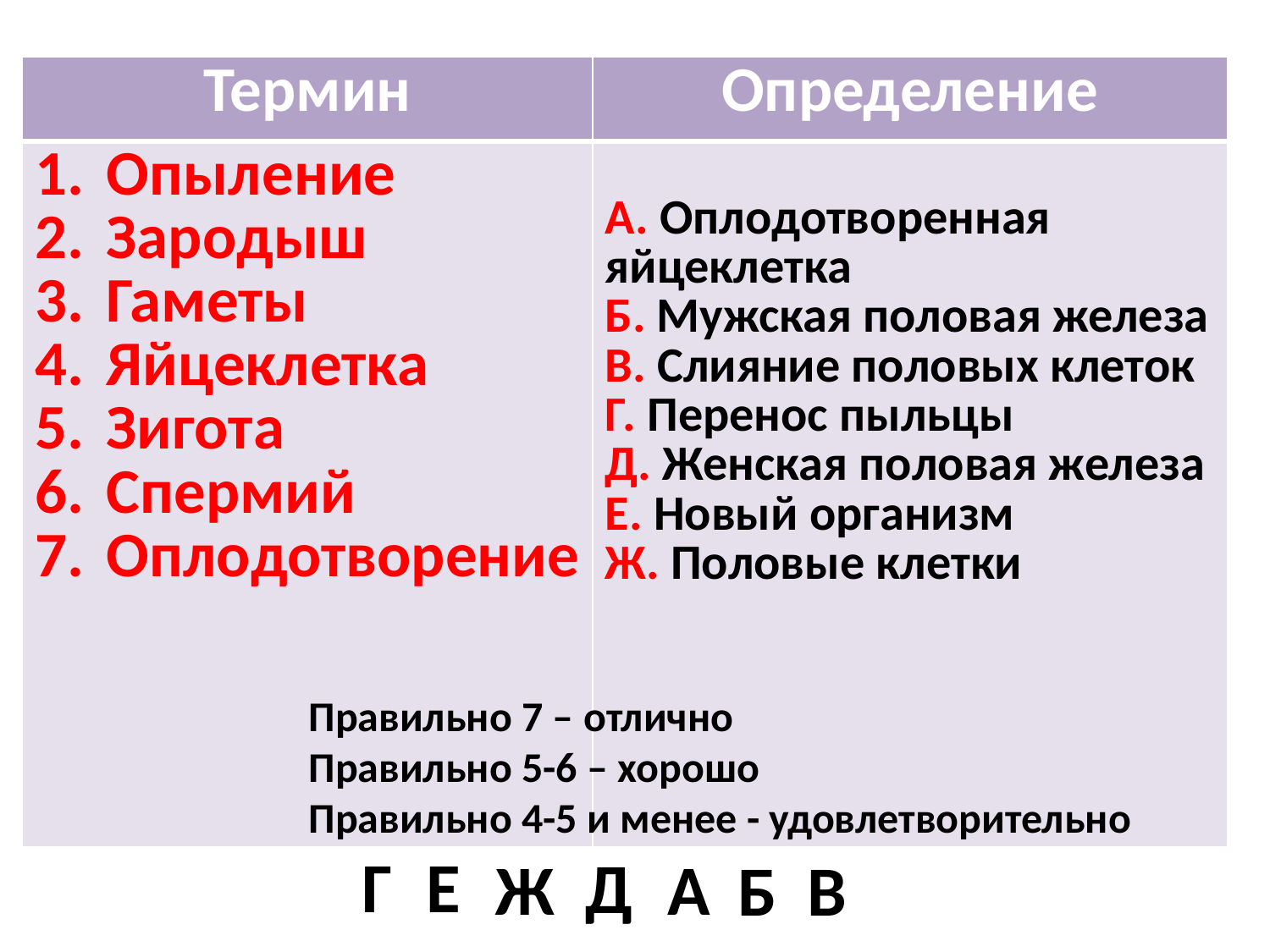

| Термин | Определение |
| --- | --- |
| Опыление Зародыш Гаметы Яйцеклетка Зигота Спермий Оплодотворение | А. Оплодотворенная яйцеклетка Б. Мужская половая железа В. Слияние половых клеток Г. Перенос пыльцы Д. Женская половая железа Е. Новый организм Ж. Половые клетки |
Правильно 7 – отлично
Правильно 5-6 – хорошо
Правильно 4-5 и менее - удовлетворительно
Г
Е
Д
Ж
А
Б
В